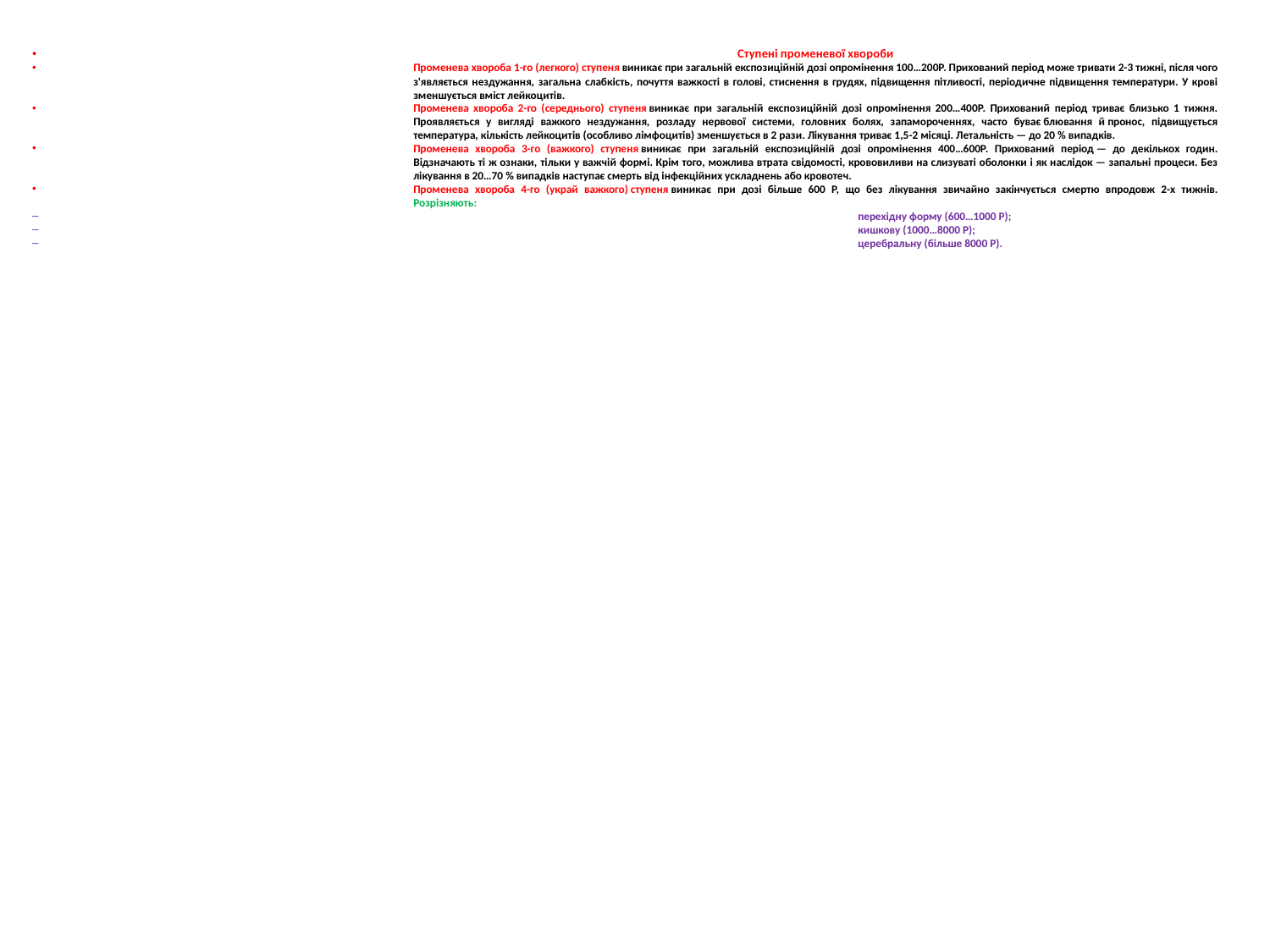

Ступені променевої хвороби
Променева хвороба 1-го (легкого) ступеня виникає при загальній експозиційній дозі опромінення 100…200Р. Прихований період може тривати 2-3 тижні, після чого з'являється нездужання, загальна слабкість, почуття важкості в голові, стиснення в грудях, підвищення пітливості, періодичне підвищення температури. У крові зменшується вміст лейкоцитів.
Променева хвороба 2-го (середнього) ступеня виникає при загальній експозиційній дозі опромінення 200…400Р. Прихований період триває близько 1 тижня. Проявляється у вигляді важкого нездужання, розладу нервової системи, головних болях, запамороченнях, часто буває блювання й пронос, підвищується температура, кількість лейкоцитів (особливо лімфоцитів) зменшується в 2 рази. Лікування триває 1,5-2 місяці. Летальність — до 20 % випадків.
Променева хвороба 3-го (важкого) ступеня виникає при загальній експозиційній дозі опромінення 400…600Р. Прихований період — до декількох годин. Відзначають ті ж ознаки, тільки у важчій формі. Крім того, можлива втрата свідомості, крововиливи на слизуваті оболонки і як наслідок — запальні процеси. Без лікування в 20…70 % випадків наступає смерть від інфекційних ускладнень або кровотеч.
Променева хвороба 4-го (украй важкого) ступеня виникає при дозі більше 600 Р, що без лікування звичайно закінчується смертю впродовж 2-х тижнів. Розрізняють:
перехідну форму (600…1000 Р);
кишкову (1000…8000 Р);
церебральну (більше 8000 Р).